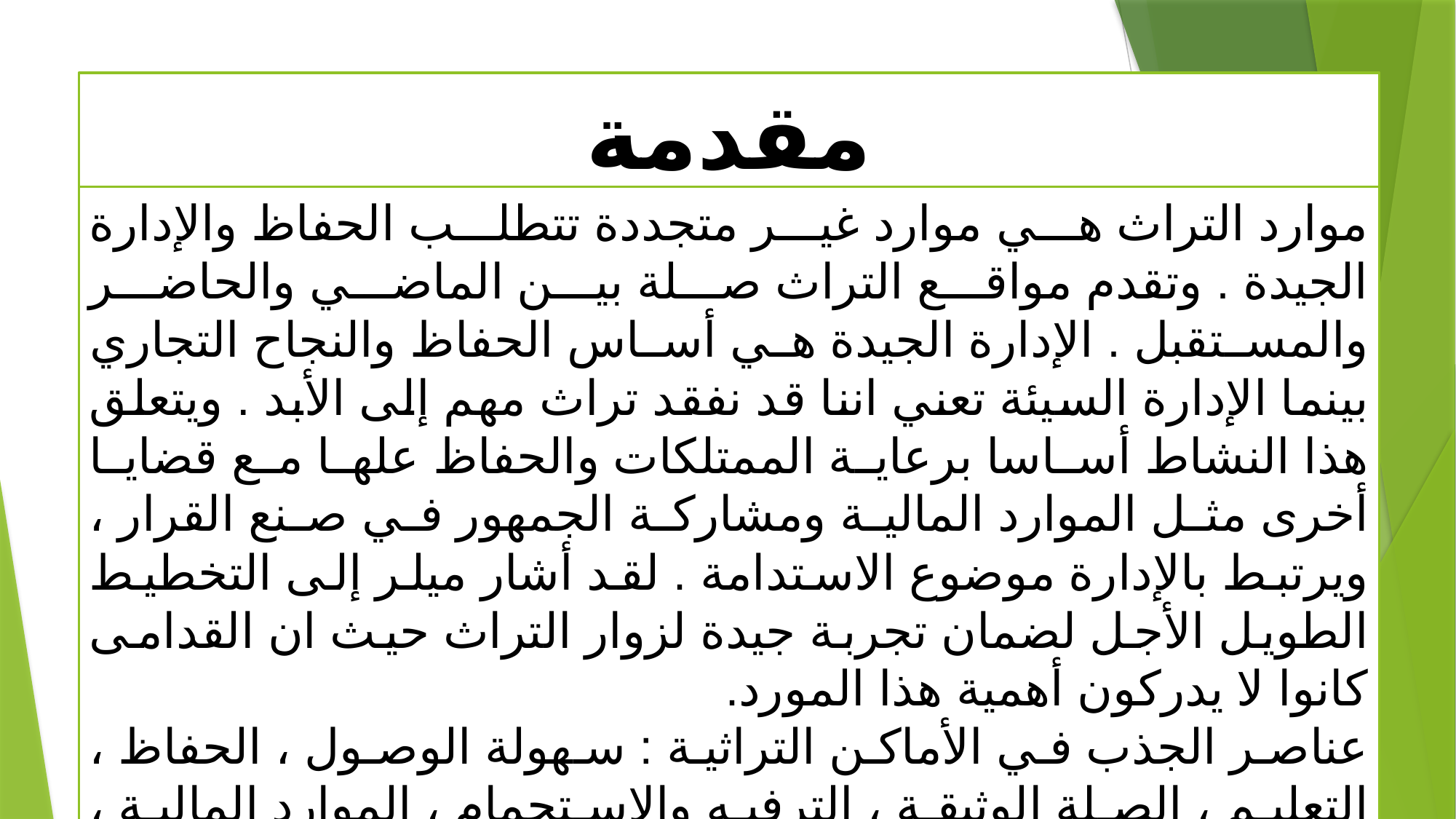

# مقدمة
موارد التراث هي موارد غير متجددة تتطلب الحفاظ والإدارة الجيدة . وتقدم مواقع التراث صلة بين الماضي والحاضر والمستقبل . الإدارة الجيدة هي أساس الحفاظ والنجاح التجاري بينما الإدارة السيئة تعني اننا قد نفقد تراث مهم إلى الأبد . ويتعلق هذا النشاط أساسا برعاية الممتلكات والحفاظ علها مع قضايا أخرى مثل الموارد المالية ومشاركة الجمهور في صنع القرار ، ويرتبط بالإدارة موضوع الاستدامة . لقد أشار ميلر إلى التخطيط الطويل الأجل لضمان تجربة جيدة لزوار التراث حيث ان القدامى كانوا لا يدركون أهمية هذا المورد.
عناصر الجذب في الأماكن التراثية : سهولة الوصول ، الحفاظ ، التعليم ، الصلة الوثيقة ، الترفيه والاستجمام ، الموارد المالية ، المجتمع المحلي ، الجودة.